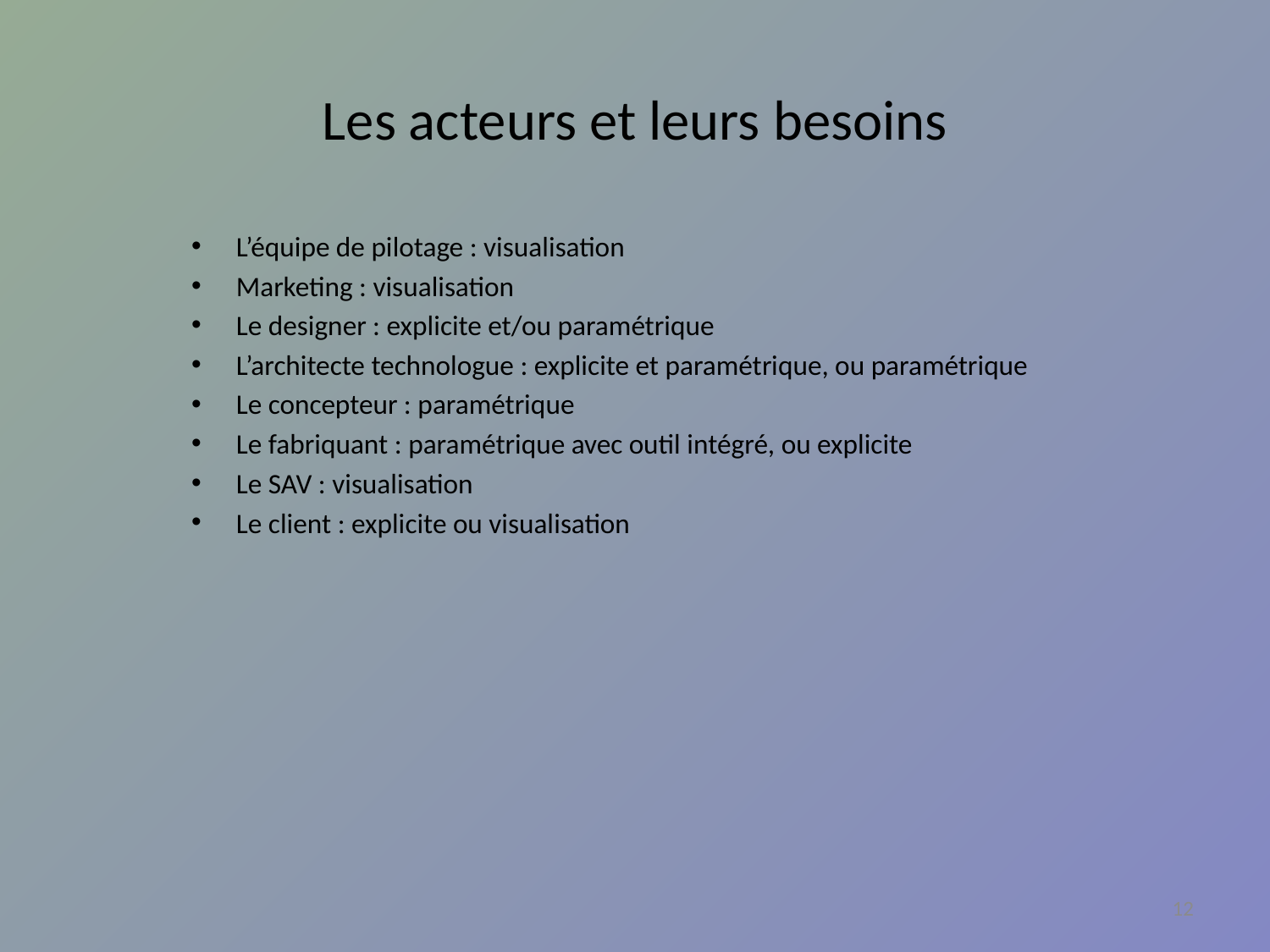

# Les acteurs et leurs besoins
L’équipe de pilotage : visualisation
Marketing : visualisation
Le designer : explicite et/ou paramétrique
L’architecte technologue : explicite et paramétrique, ou paramétrique
Le concepteur : paramétrique
Le fabriquant : paramétrique avec outil intégré, ou explicite
Le SAV : visualisation
Le client : explicite ou visualisation
12